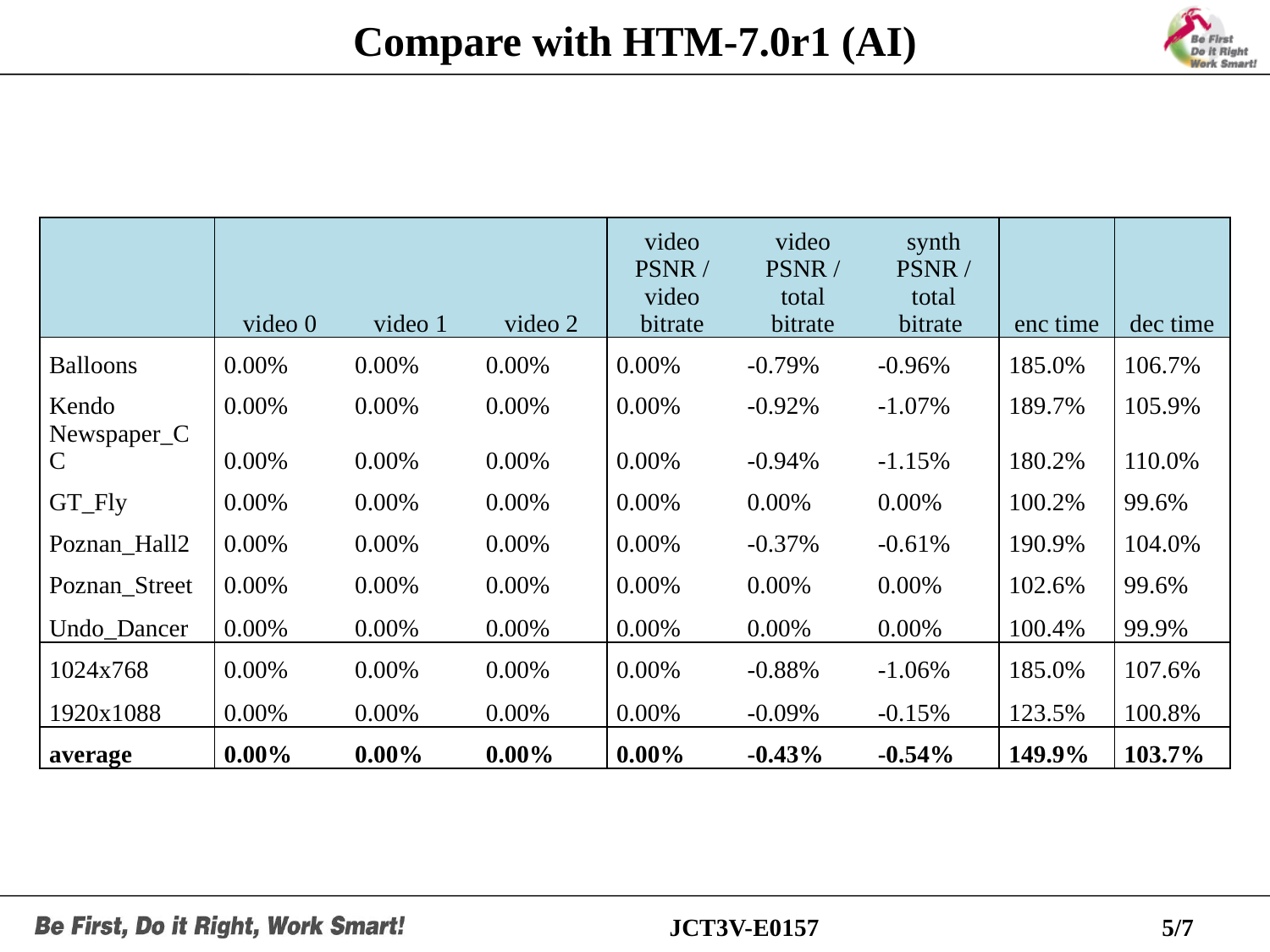

# Compare with HTM-7.0r1 (AI)
|  | video 0 | video 1 | video 2 | video PSNR / video bitrate | video PSNR / total bitrate | synth PSNR / total bitrate | enc time | dec time |
| --- | --- | --- | --- | --- | --- | --- | --- | --- |
| Balloons | 0.00% | 0.00% | 0.00% | 0.00% | -0.79% | -0.96% | 185.0% | 106.7% |
| Kendo | 0.00% | 0.00% | 0.00% | 0.00% | -0.92% | -1.07% | 189.7% | 105.9% |
| Newspaper\_CC | 0.00% | 0.00% | 0.00% | 0.00% | -0.94% | -1.15% | 180.2% | 110.0% |
| GT\_Fly | 0.00% | 0.00% | 0.00% | 0.00% | 0.00% | 0.00% | 100.2% | 99.6% |
| Poznan\_Hall2 | 0.00% | 0.00% | 0.00% | 0.00% | -0.37% | -0.61% | 190.9% | 104.0% |
| Poznan\_Street | 0.00% | 0.00% | 0.00% | 0.00% | 0.00% | 0.00% | 102.6% | 99.6% |
| Undo\_Dancer | 0.00% | 0.00% | 0.00% | 0.00% | 0.00% | 0.00% | 100.4% | 99.9% |
| 1024x768 | 0.00% | 0.00% | 0.00% | 0.00% | -0.88% | -1.06% | 185.0% | 107.6% |
| 1920x1088 | 0.00% | 0.00% | 0.00% | 0.00% | -0.09% | -0.15% | 123.5% | 100.8% |
| average | 0.00% | 0.00% | 0.00% | 0.00% | -0.43% | -0.54% | 149.9% | 103.7% |
JCT3V-E0157
5/7